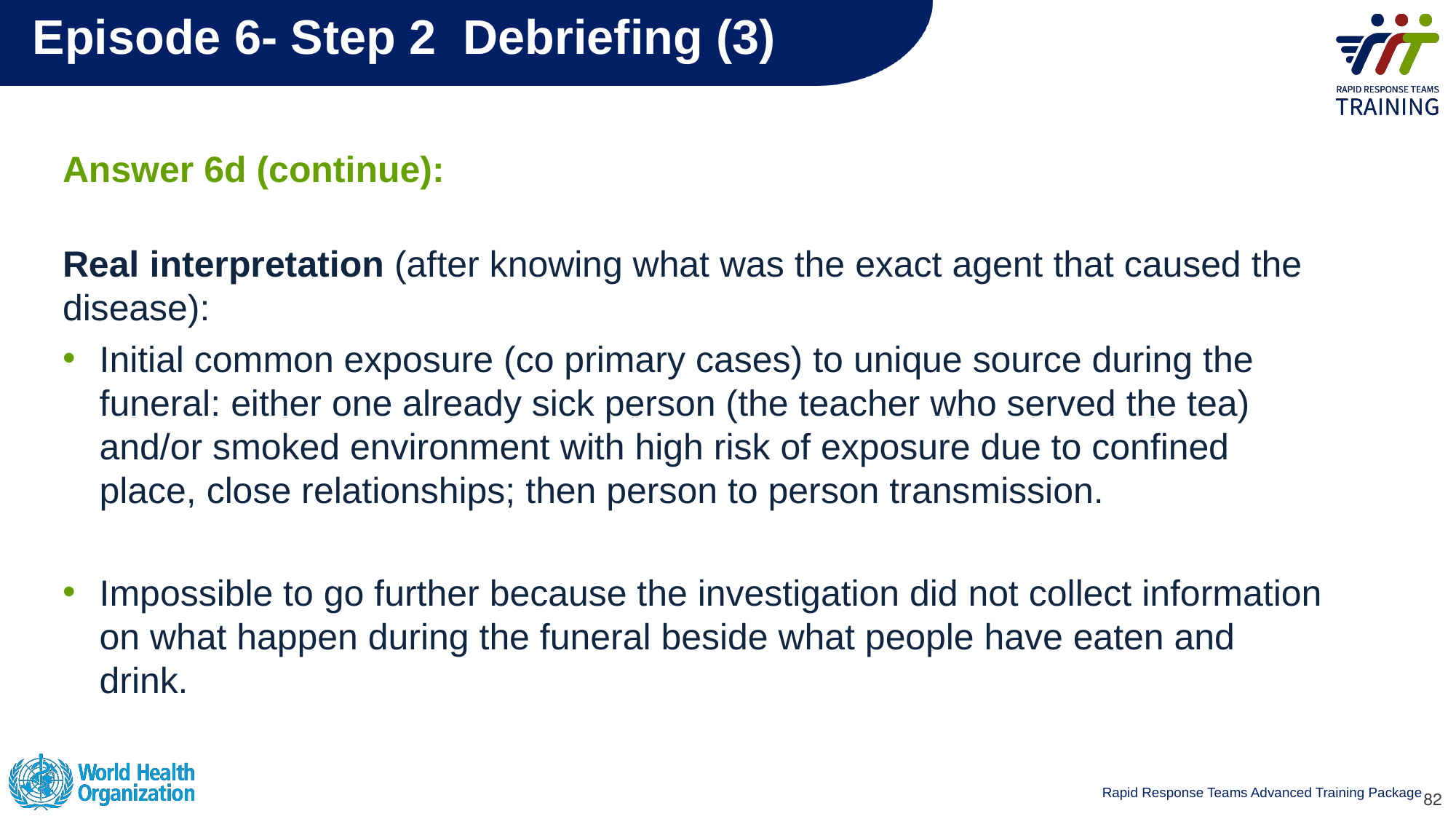

# Episode 6- Step 2  Debriefing (3)
Answer 6d (continue):

Real interpretation (after knowing what was the exact agent that caused the disease):
Initial common exposure (co primary cases) to unique source during the funeral: either one already sick person (the teacher who served the tea) and/or smoked environment with high risk of exposure due to confined place, close relationships; then person to person transmission.

Impossible to go further because the investigation did not collect information on what happen during the funeral beside what people have eaten and drink.